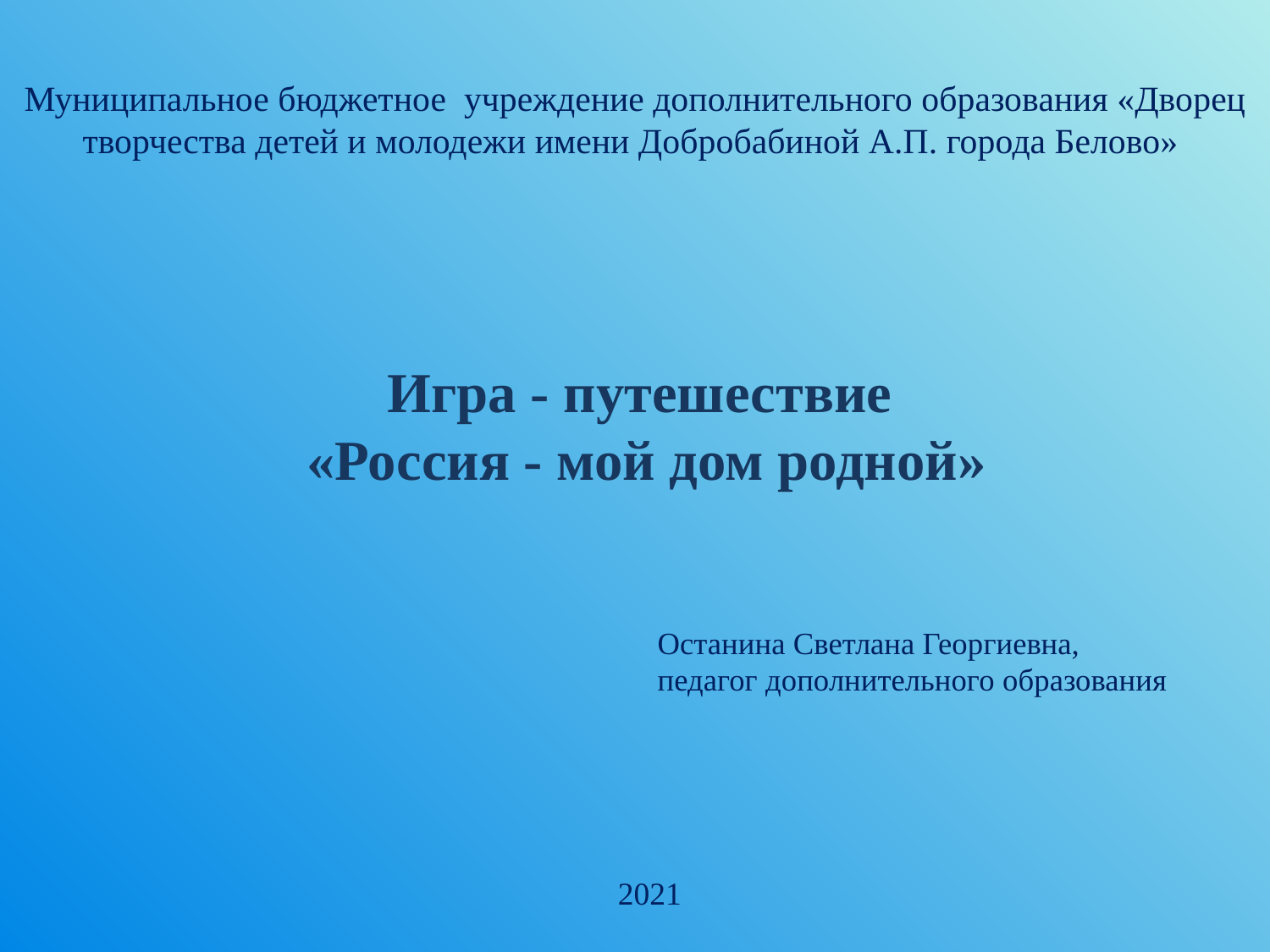

Муниципальное бюджетное  учреждение дополнительного образования «Дворец творчества детей и молодежи имени Добробабиной А.П. города Белово»
# Игра - путешествие «Россия - мой дом родной»

Останина Светлана Георгиевна,
педагог дополнительного образования
 2021